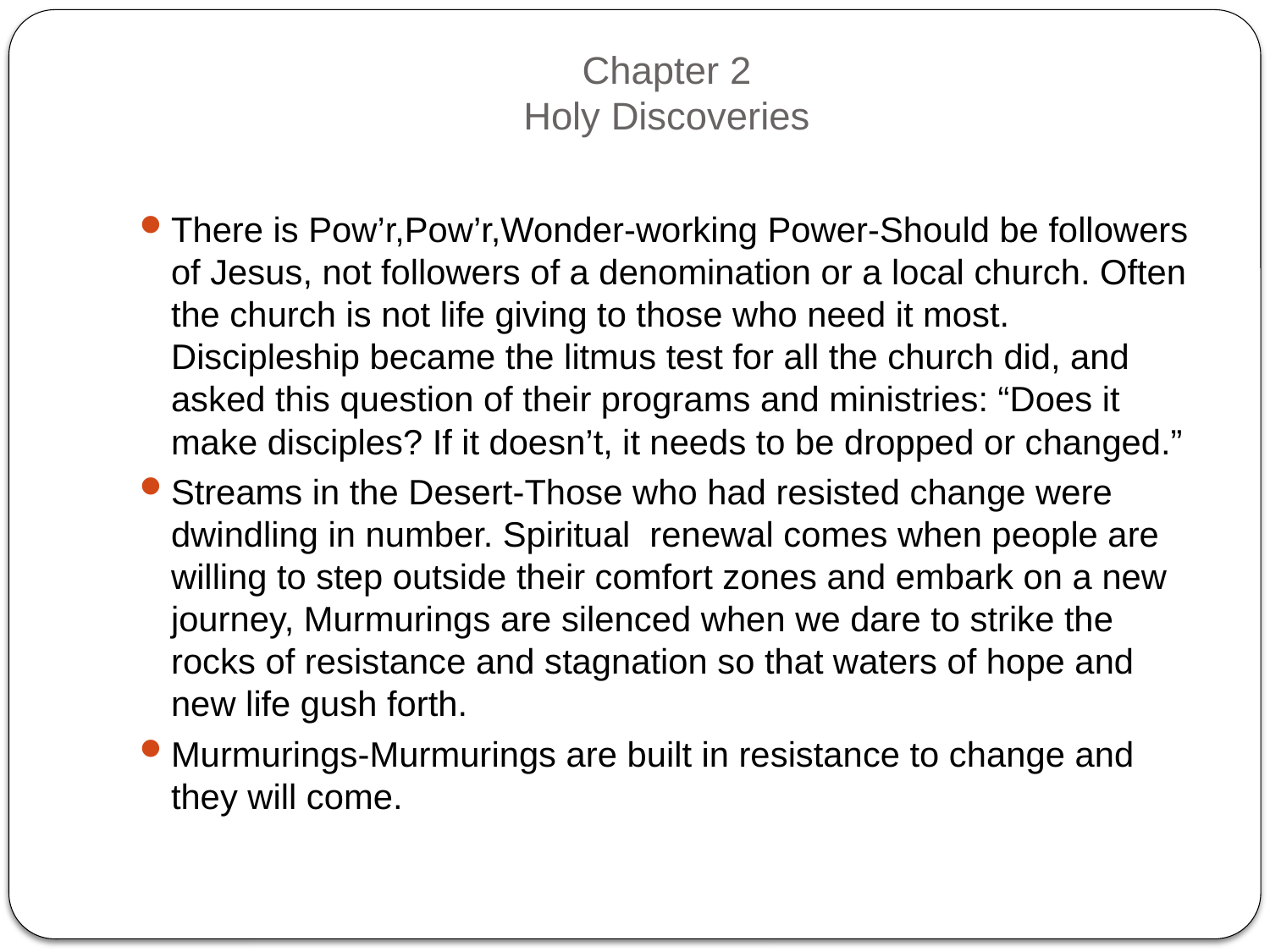

# Chapter 2 Holy Discoveries
There is Pow’r,Pow’r,Wonder-working Power-Should be followers of Jesus, not followers of a denomination or a local church. Often the church is not life giving to those who need it most. Discipleship became the litmus test for all the church did, and asked this question of their programs and ministries: “Does it make disciples? If it doesn’t, it needs to be dropped or changed.”
Streams in the Desert-Those who had resisted change were dwindling in number. Spiritual  renewal comes when people are willing to step outside their comfort zones and embark on a new journey, Murmurings are silenced when we dare to strike the rocks of resistance and stagnation so that waters of hope and new life gush forth.
Murmurings-Murmurings are built in resistance to change and they will come.